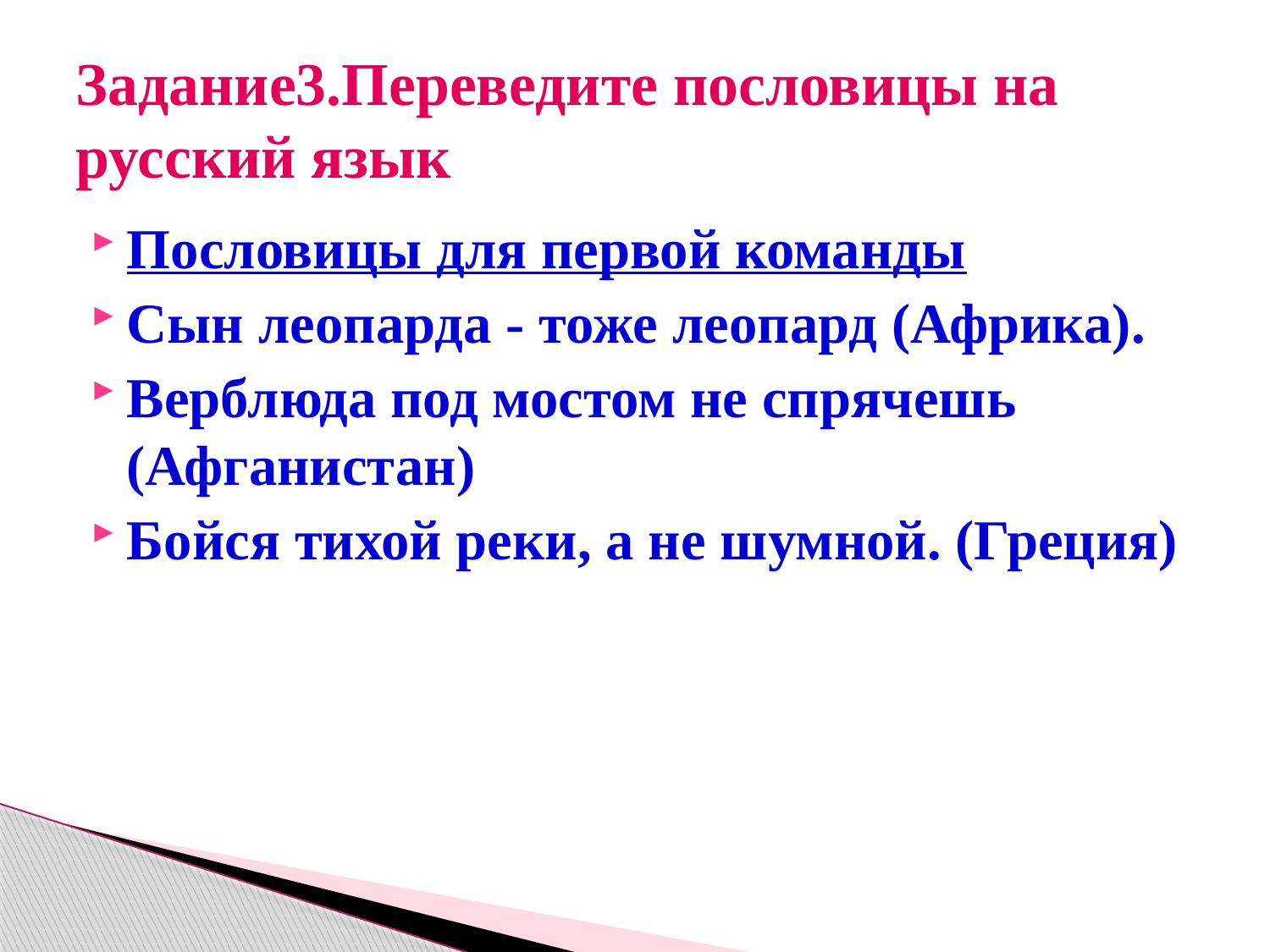

# Задание3.Переведите пословицы на русский язык
Пословицы для первой команды
Сын леопарда - тоже леопард (Африка).
Верблюда под мостом не спрячешь (Афганистан)
Бойся тихой реки, а не шумной. (Греция)